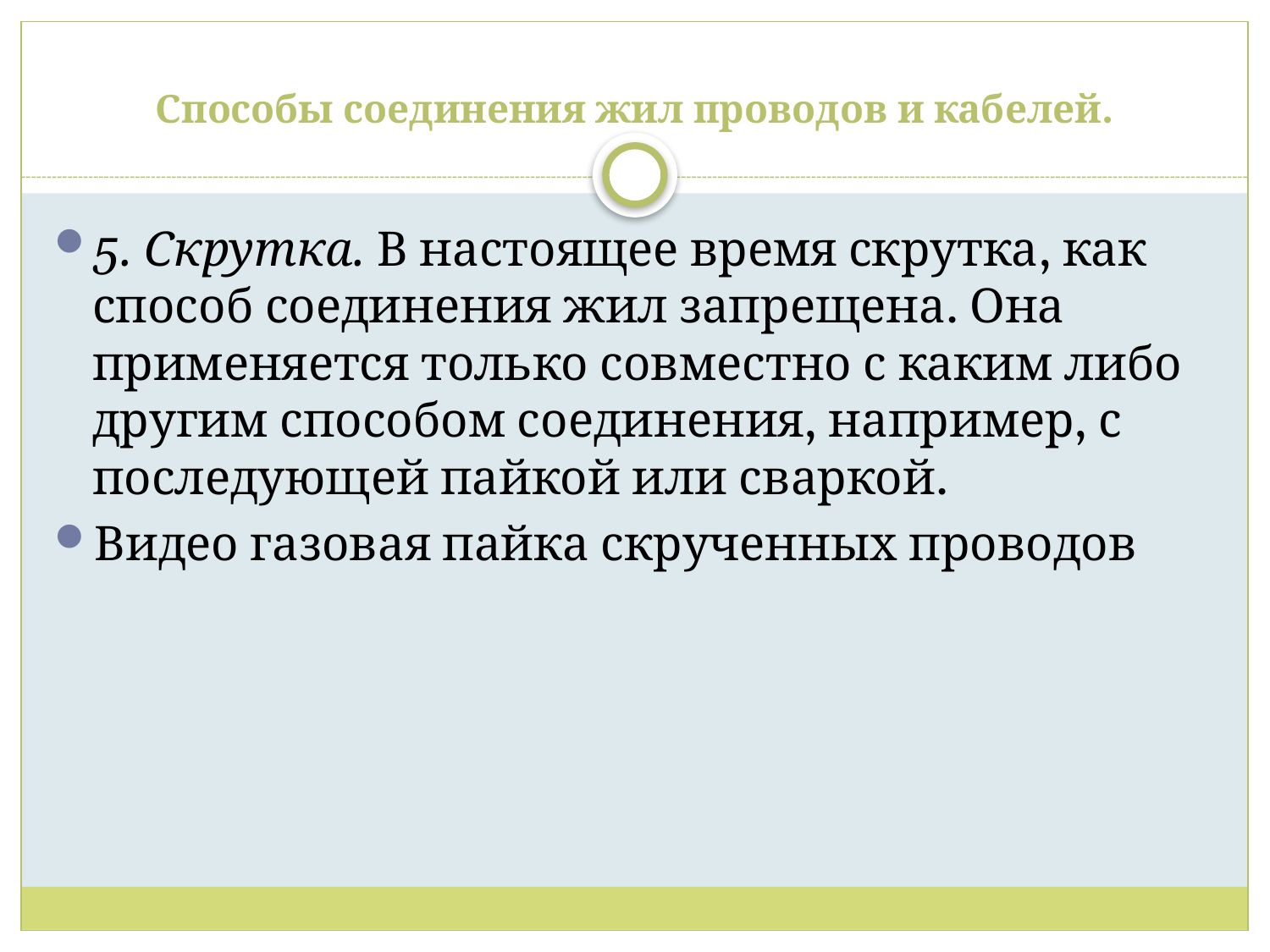

# Способы соединения жил проводов и кабелей.
5. Скрутка. В настоящее время скрутка, как способ соединения жил запрещена. Она применяется только совместно с каким либо другим способом соединения, например, с последующей пайкой или сваркой.
Видео газовая пайка скрученных проводов